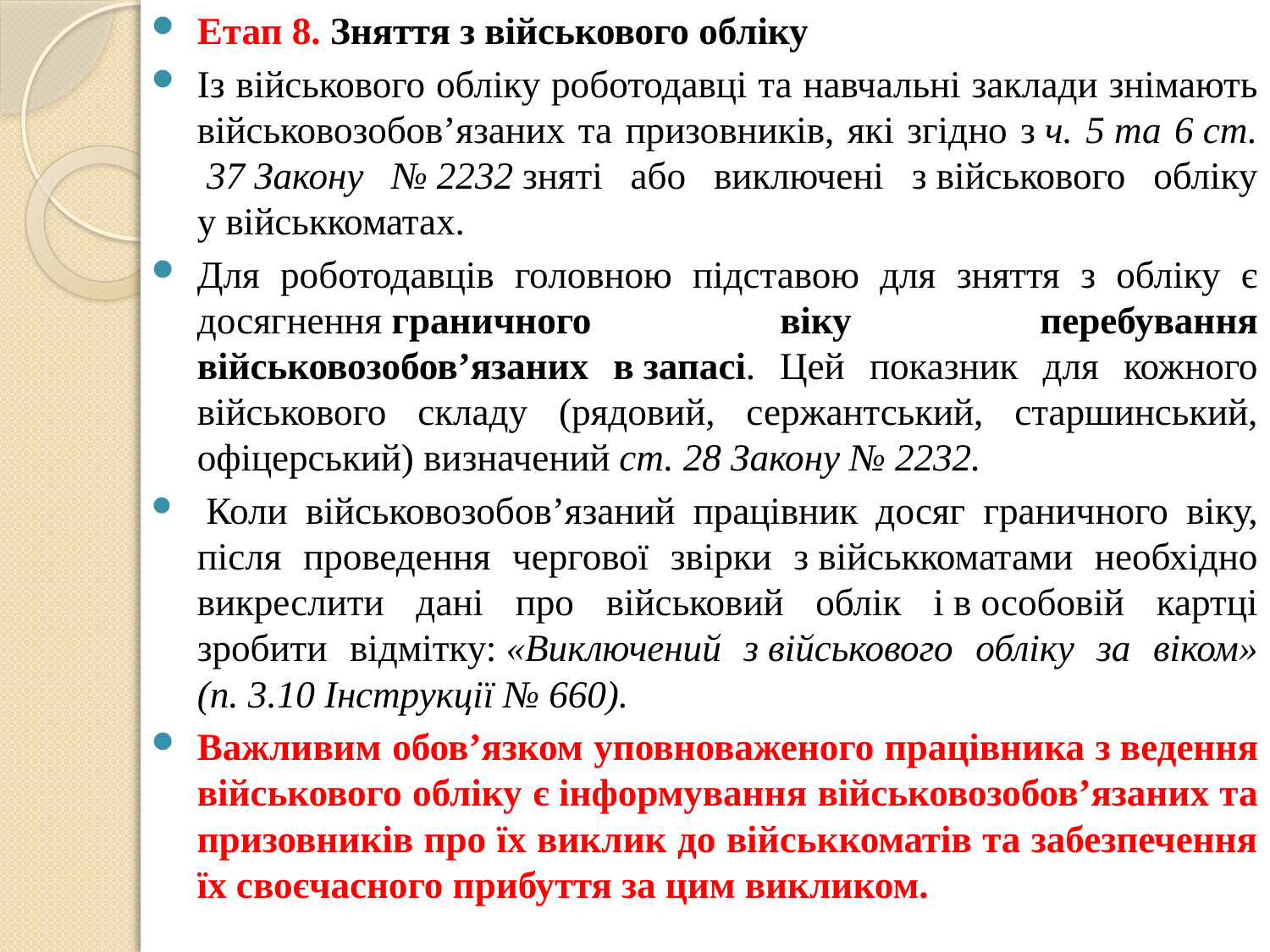

Етап 8. Зняття з військового обліку
Із військового обліку роботодавці та навчальні заклади знімають військовозобо­в’язаних та призовників, які згідно з ч. 5 та 6 ст.  37 Закону № 2232 зняті або виключені з військового обліку у військкоматах.
Для роботодавців головною підставою для зняття з обліку є досягнення граничного віку перебування військовозобов’язаних в запасі. Цей показник для кожного військового складу (рядовий, сержантський, старшинський, офіцерський) визначений ст. 28 Закону № 2232.
 Коли військовозобов’язаний працівник досяг граничного віку, після проведення чергової звірки з військкоматами необхідно викреслити дані про військовий облік і в особовій картці зробити відмітку: «Виключений з військового обліку за віком» (п. 3.10 Інструкції № 660).
Важливим обов’язком уповноваженого працівника з ведення військового обліку є інформування військовозобов’язаних та призовників про їх виклик до військкоматів та забезпечення їх своєчасного прибуття за цим викликом.